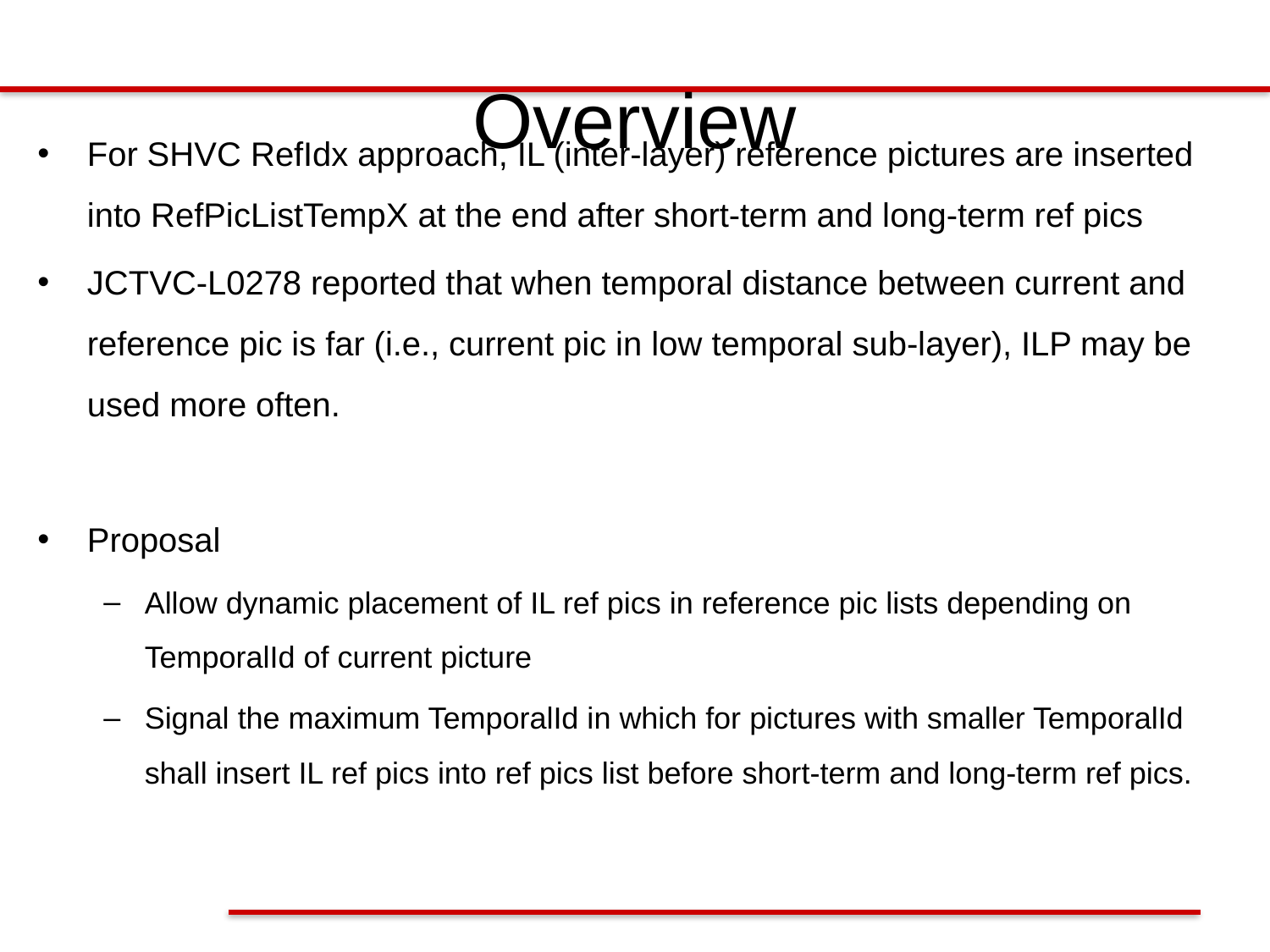

# Overview
For SHVC RefIdx approach, IL (inter-layer) reference pictures are inserted into RefPicListTempX at the end after short-term and long-term ref pics
JCTVC-L0278 reported that when temporal distance between current and reference pic is far (i.e., current pic in low temporal sub-layer), ILP may be used more often.

Proposal
Allow dynamic placement of IL ref pics in reference pic lists depending on TemporalId of current picture
Signal the maximum TemporalId in which for pictures with smaller TemporalId shall insert IL ref pics into ref pics list before short-term and long-term ref pics.